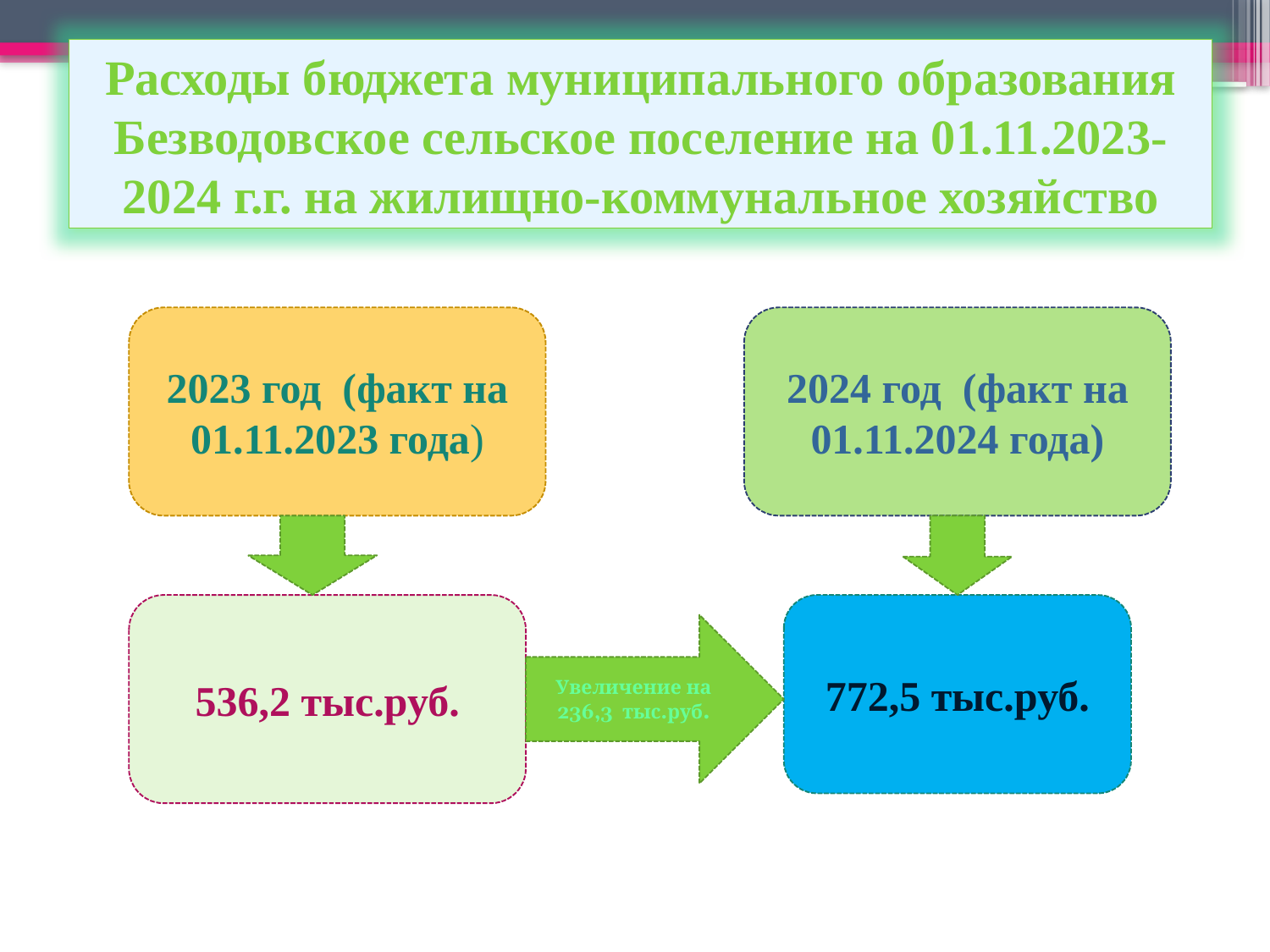

Расходы бюджета муниципального образования Безводовское сельское поселение на 01.11.2023-2024 г.г. на жилищно-коммунальное хозяйство
2023 год  (факт на 01.11.2023 года)
2024 год  (факт на 01.11.2024 года)

536,2 тыс.руб.
772,5 тыс.руб.
Увеличение на 236,3  тыс.руб.